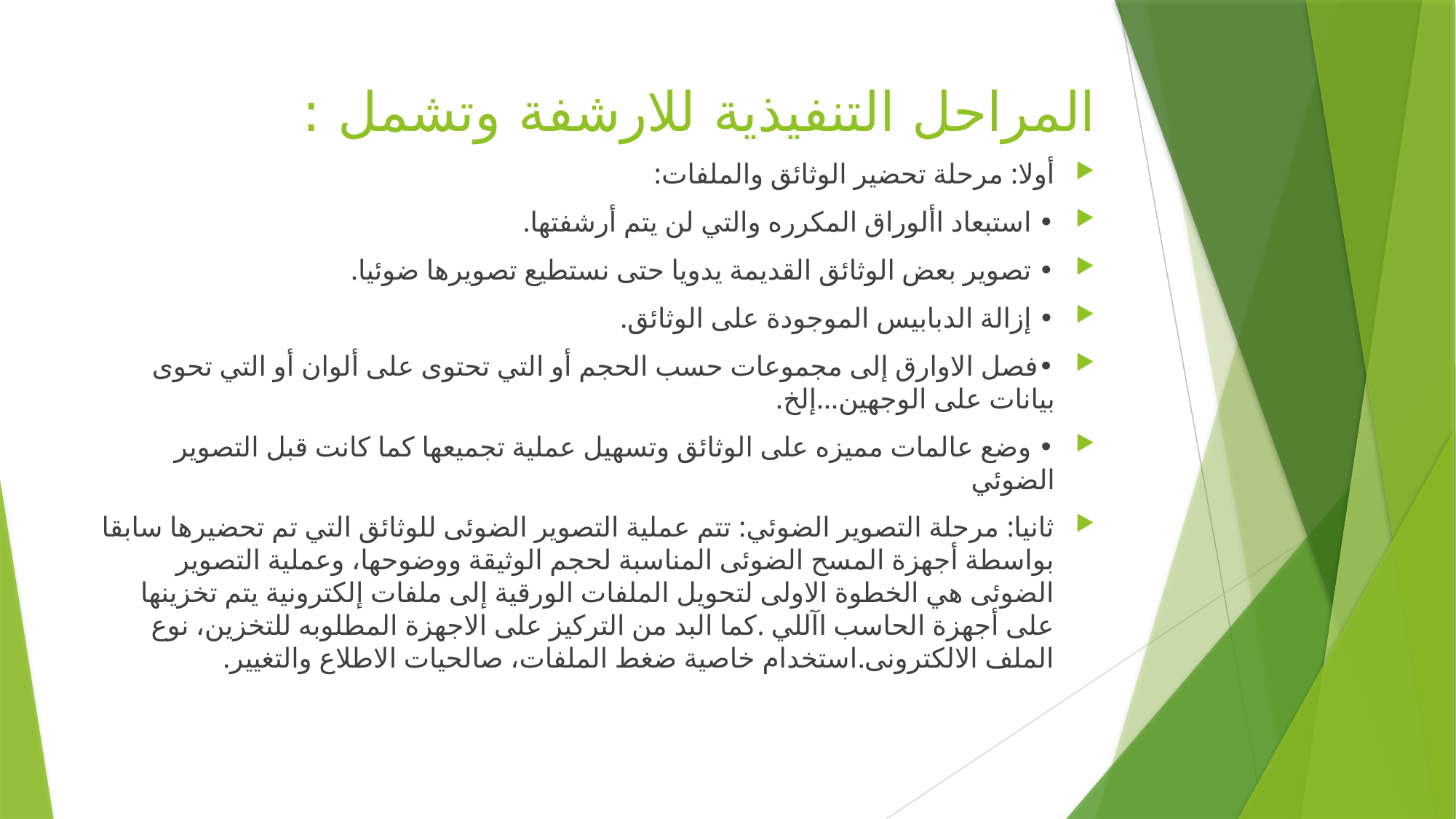

# المراحل التنفيذية للارشفة وتشمل :
أولا: مرحلة تحضير الوثائق والملفات:
• استبعاد األوراق المكرره والتي لن يتم أرشفتها.
• تصوير بعض الوثائق القديمة يدويا حتى نستطيع تصويرها ضوئيا.
• إزالة الدبابيس الموجودة على الوثائق.
•فصل الاوارق إلى مجموعات حسب الحجم أو التي تحتوى على ألوان أو التي تحوى بيانات على الوجهين...إلخ.
• وضع عالمات مميزه على الوثائق وتسهيل عملية تجميعها كما كانت قبل التصوير الضوئي
ثانيا: مرحلة التصوير الضوئي: تتم عملية التصوير الضوئى للوثائق التي تم تحضيرها سابقا بواسطة أجهزة المسح الضوئى المناسبة لحجم الوثيقة ووضوحها، وعملية التصوير الضوئى هي الخطوة الاولى لتحويل الملفات الورقية إلى ملفات إلكترونية يتم تخزينها على أجهزة الحاسب اآللي .كما البد من التركيز على الاجهزة المطلوبه للتخزين، نوع الملف الالكترونى.استخدام خاصية ضغط الملفات، صالحيات الاطلاع والتغيير.